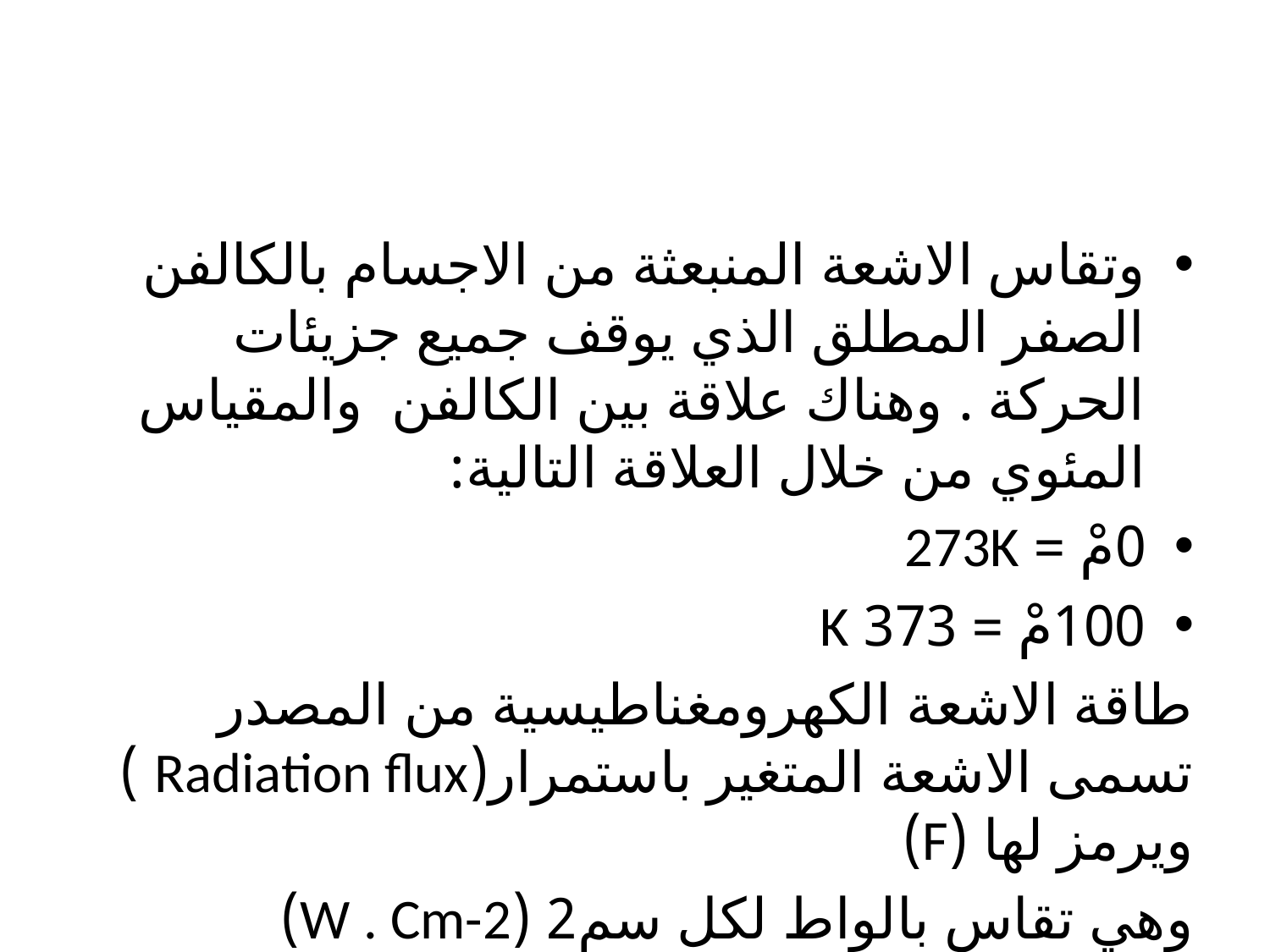

وتقاس الاشعة المنبعثة من الاجسام بالكالفن الصفر المطلق الذي يوقف جميع جزيئات الحركة . وهناك علاقة بين الكالفن  والمقياس المئوي من خلال العلاقة التالية:
0مْ = 273K
100مْ = 373 K
طاقة الاشعة الكهرومغناطيسية من المصدر تسمى الاشعة المتغير باستمرار(Radiation flux ) ويرمز لها (F)
وهي تقاس بالواط لكل سم2 (W . Cm-2)